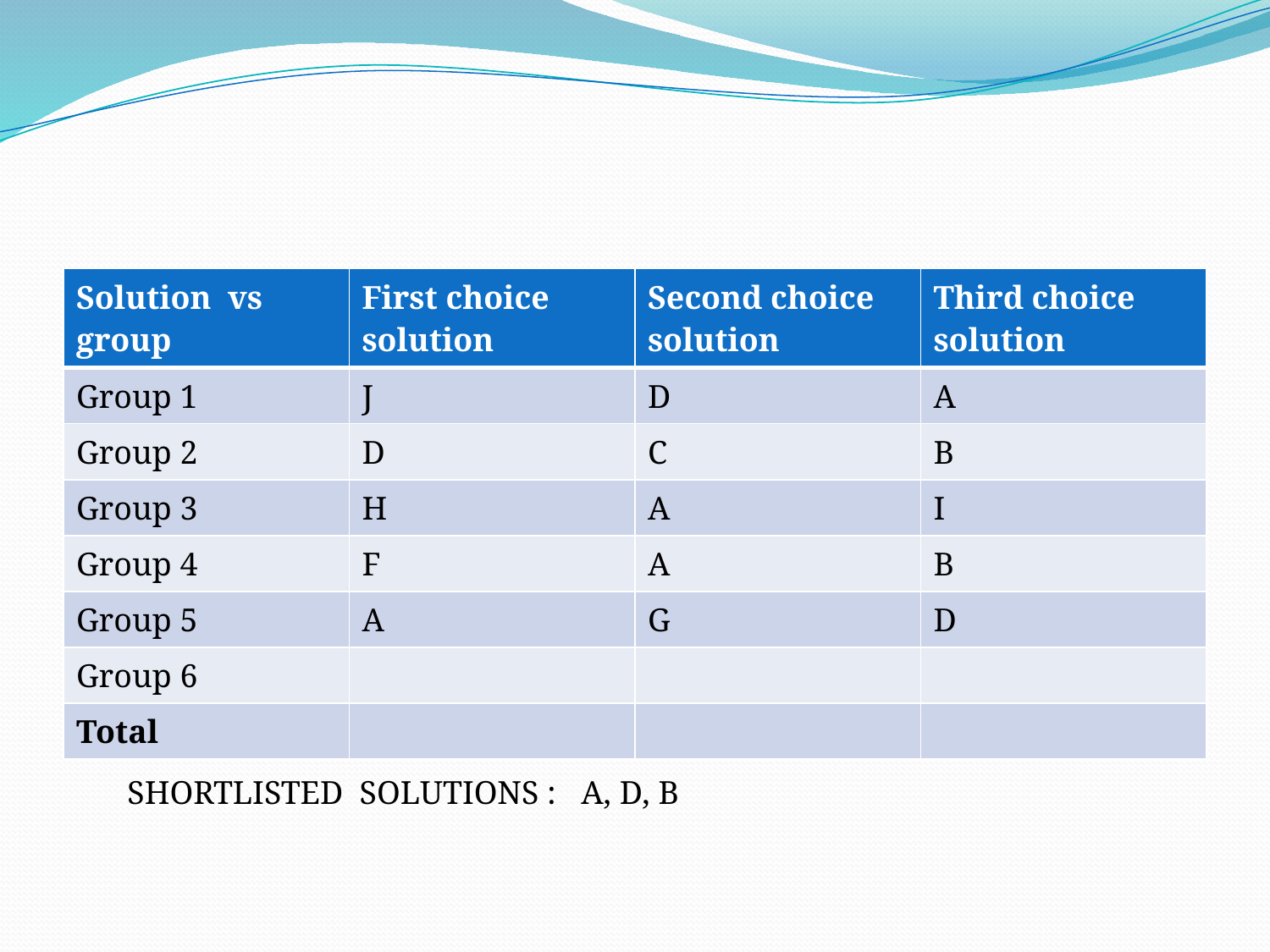

#
| Solution vs group | First choice solution | Second choice solution | Third choice solution |
| --- | --- | --- | --- |
| Group 1 | J | D | A |
| Group 2 | D | C | B |
| Group 3 | H | A | I |
| Group 4 | F | A | B |
| Group 5 | A | G | D |
| Group 6 |  |  |  |
| Total |  |  |  |
SHORTLISTED  SOLUTIONS :   A, D, B